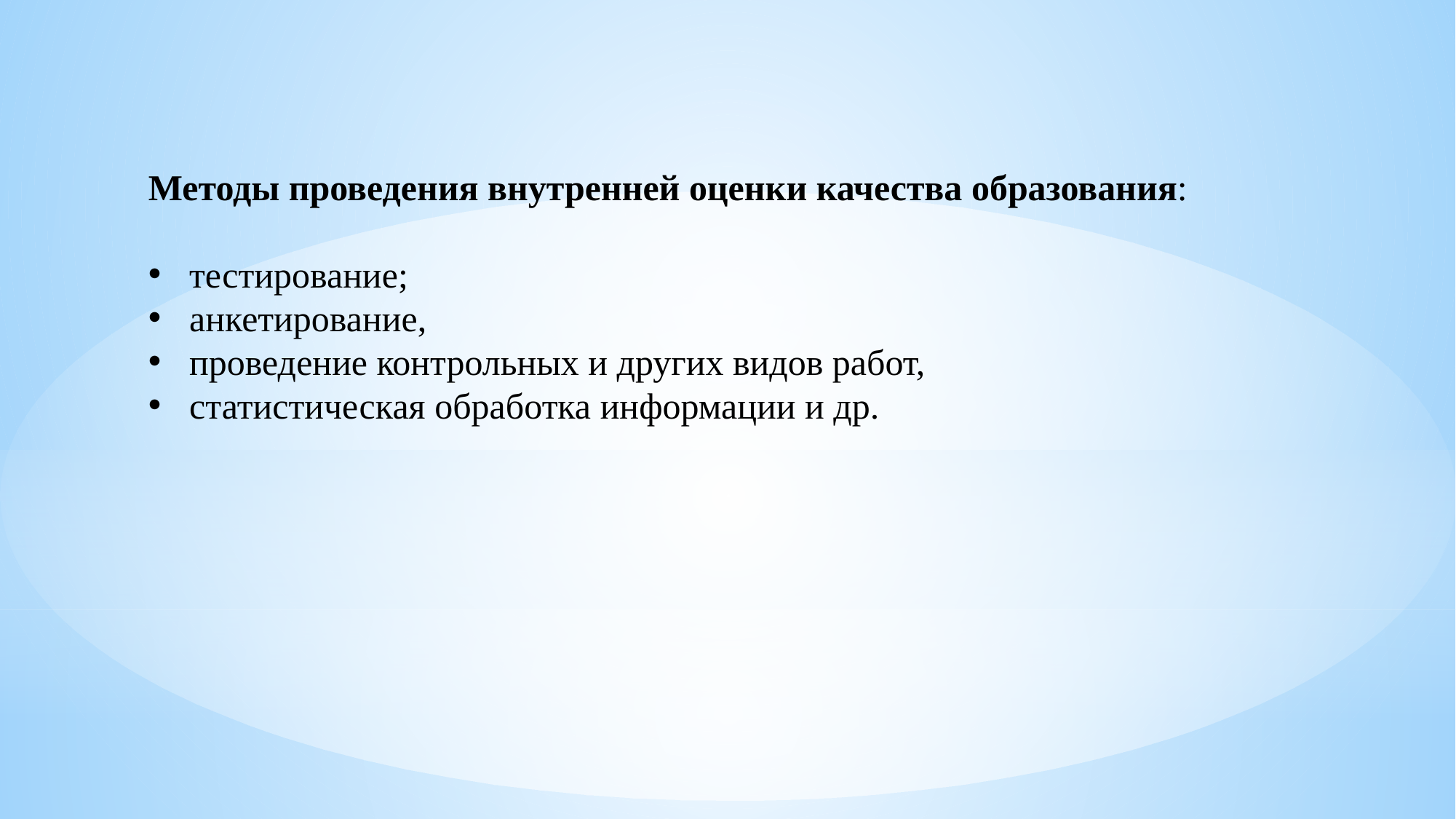

Методы проведения внутренней оценки качества образования:

тестирование;
анкетирование,
проведение контрольных и других видов работ,
статистическая обработка информации и др.